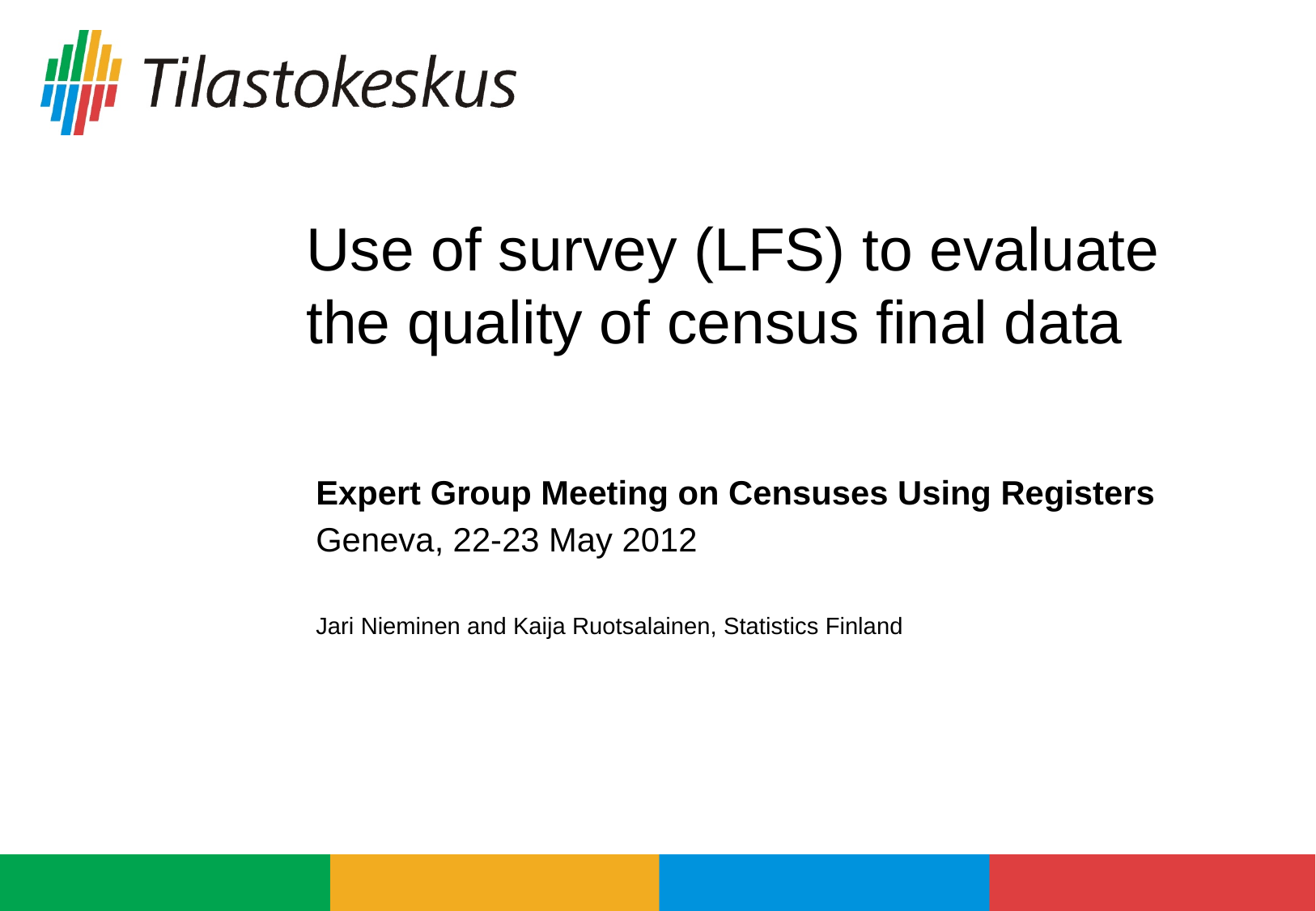

# Use of survey (LFS) to evaluate the quality of census final data
Expert Group Meeting on Censuses Using Registers
Geneva, 22-23 May 2012

Jari Nieminen and Kaija Ruotsalainen, Statistics Finland